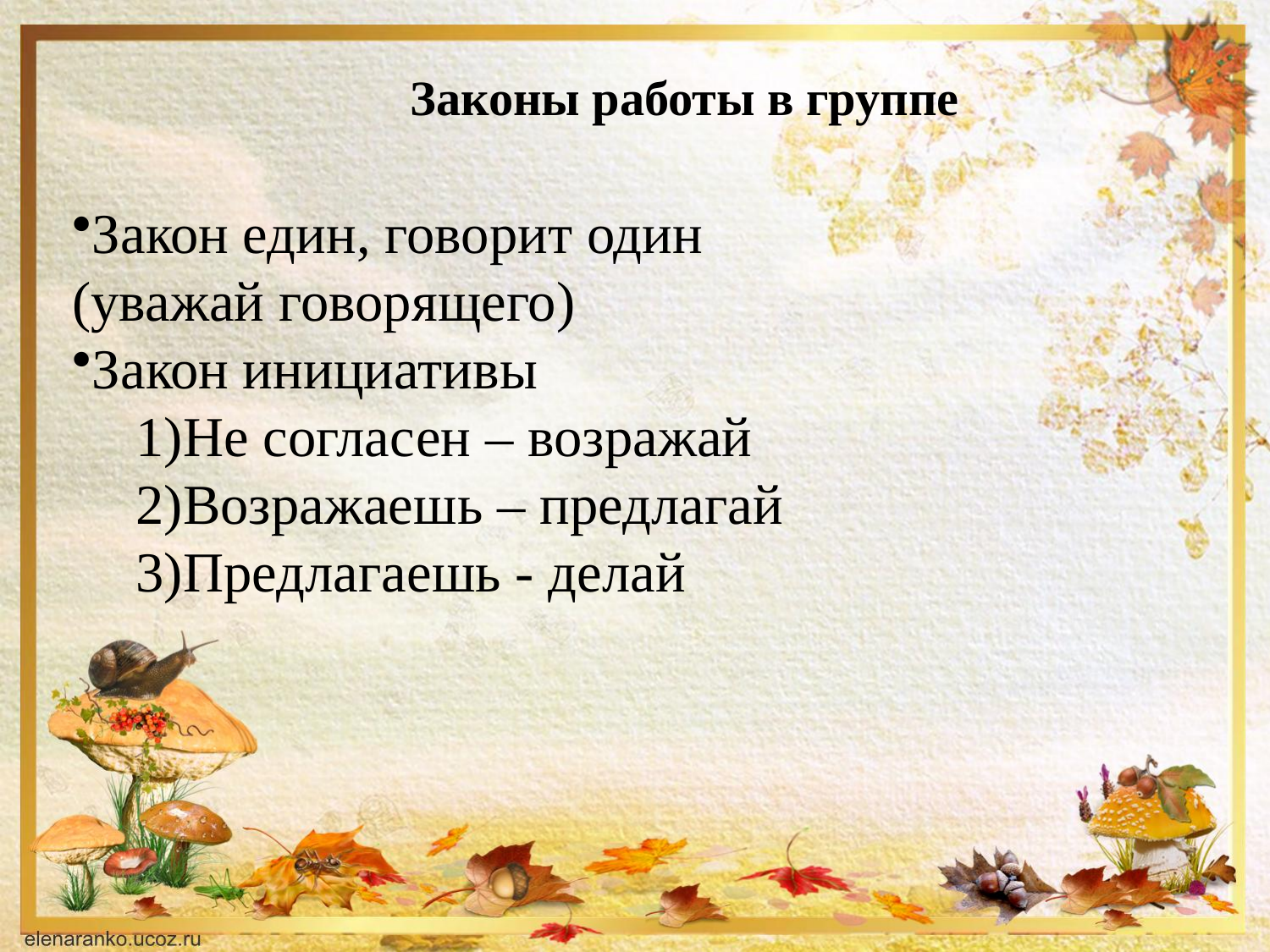

Законы работы в группе
Закон един, говорит один
(уважай говорящего)
Закон инициативы
Не согласен – возражай
Возражаешь – предлагай
Предлагаешь - делай